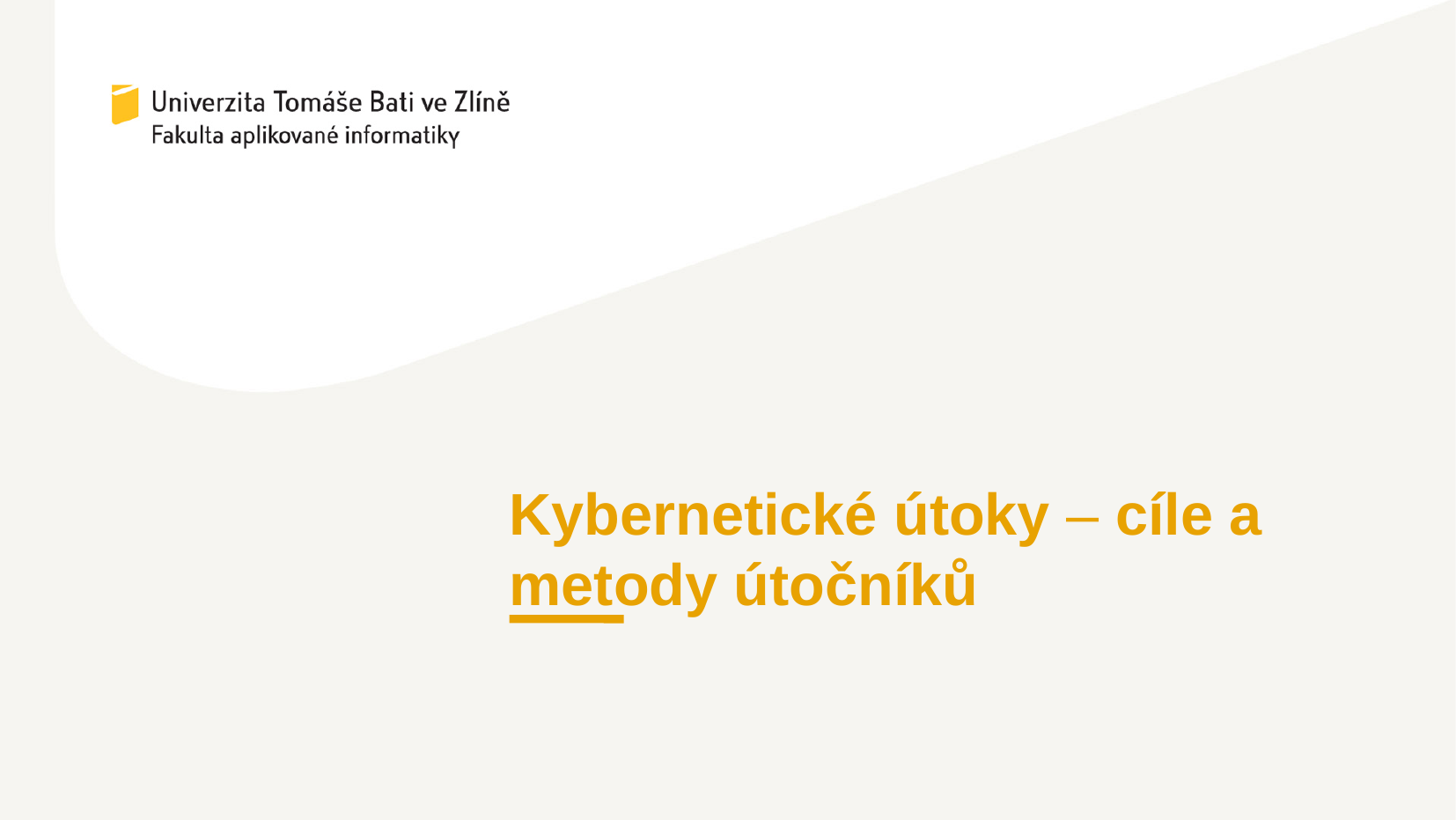

Kybernetické útoky – cíle a metody útočníků